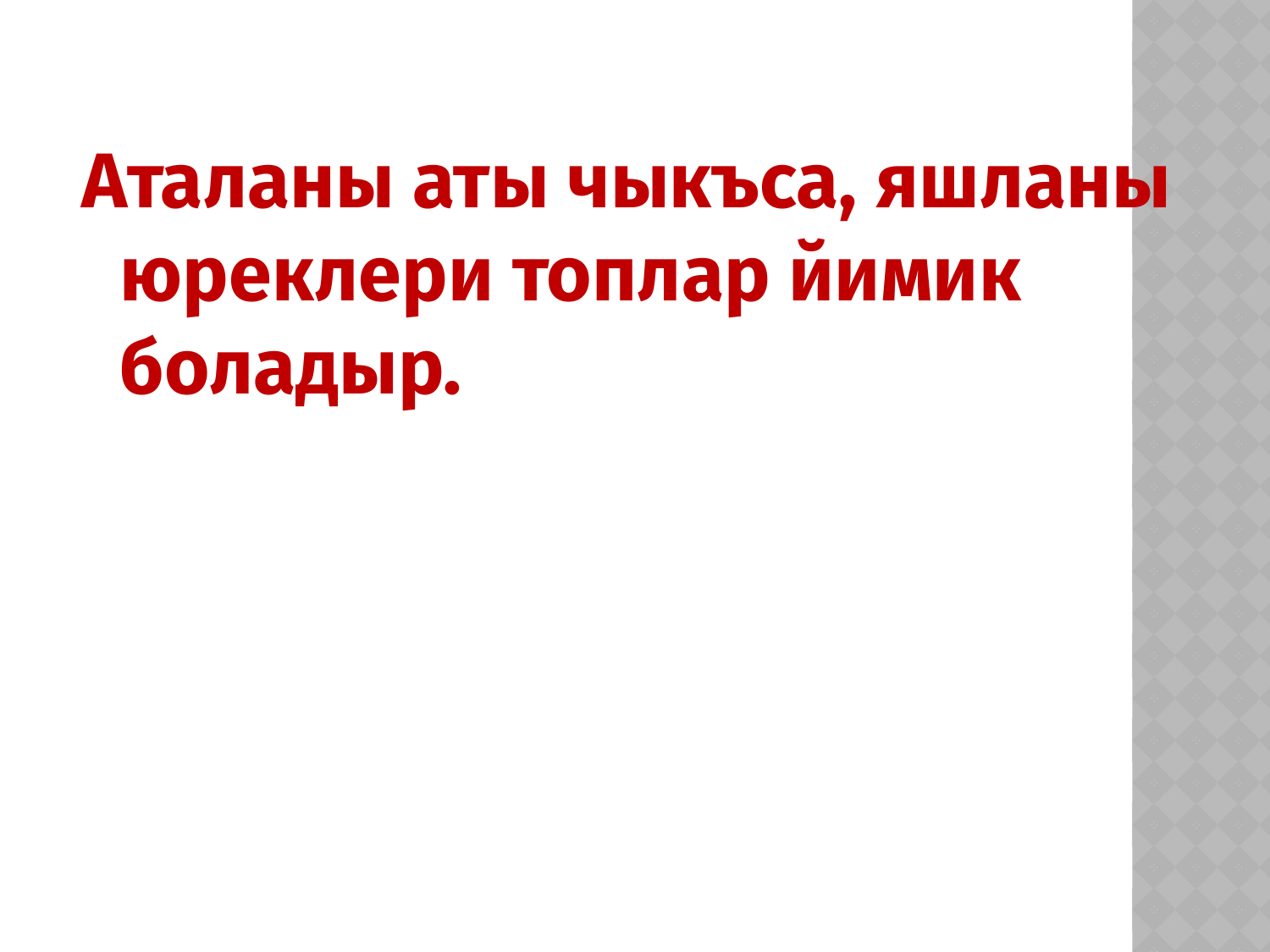

Аталаны аты чыкъса, яшланы юреклери топлар йимик боладыр.